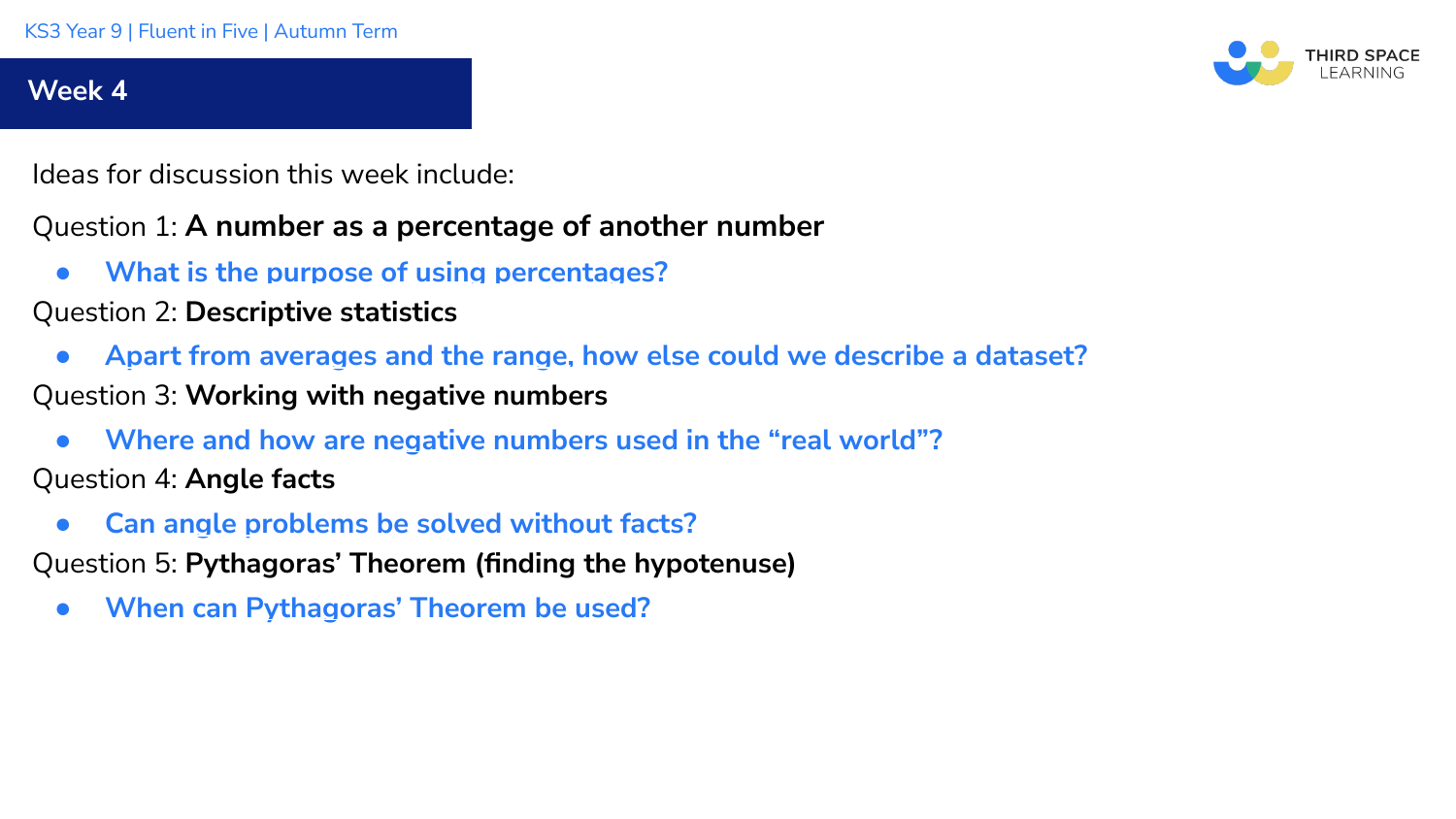

Week 4
| Ideas for discussion this week include: |
| --- |
| Question 1: A number as a percentage of another number What is the purpose of using percentages? |
| Question 2: Descriptive statistics Apart from averages and the range, how else could we describe a dataset? |
| Question 3: Working with negative numbers Where and how are negative numbers used in the “real world”? |
| Question 4: Angle facts Can angle problems be solved without facts? |
| Question 5: Pythagoras’ Theorem (finding the hypotenuse) When can Pythagoras’ Theorem be used? |